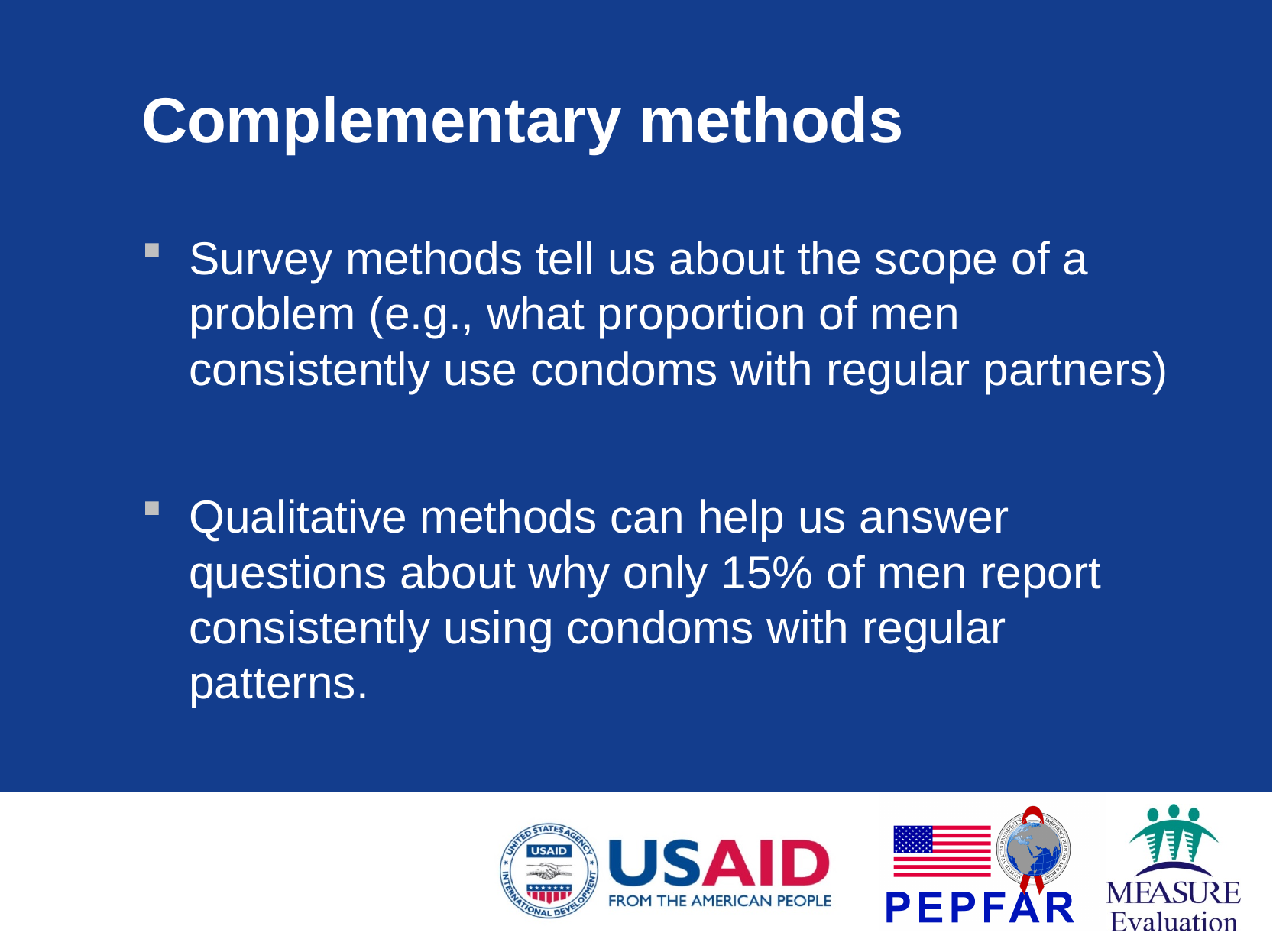

# Complementary methods
Survey methods tell us about the scope of a problem (e.g., what proportion of men consistently use condoms with regular partners)

Qualitative methods can help us answer questions about why only 15% of men report consistently using condoms with regular patterns.